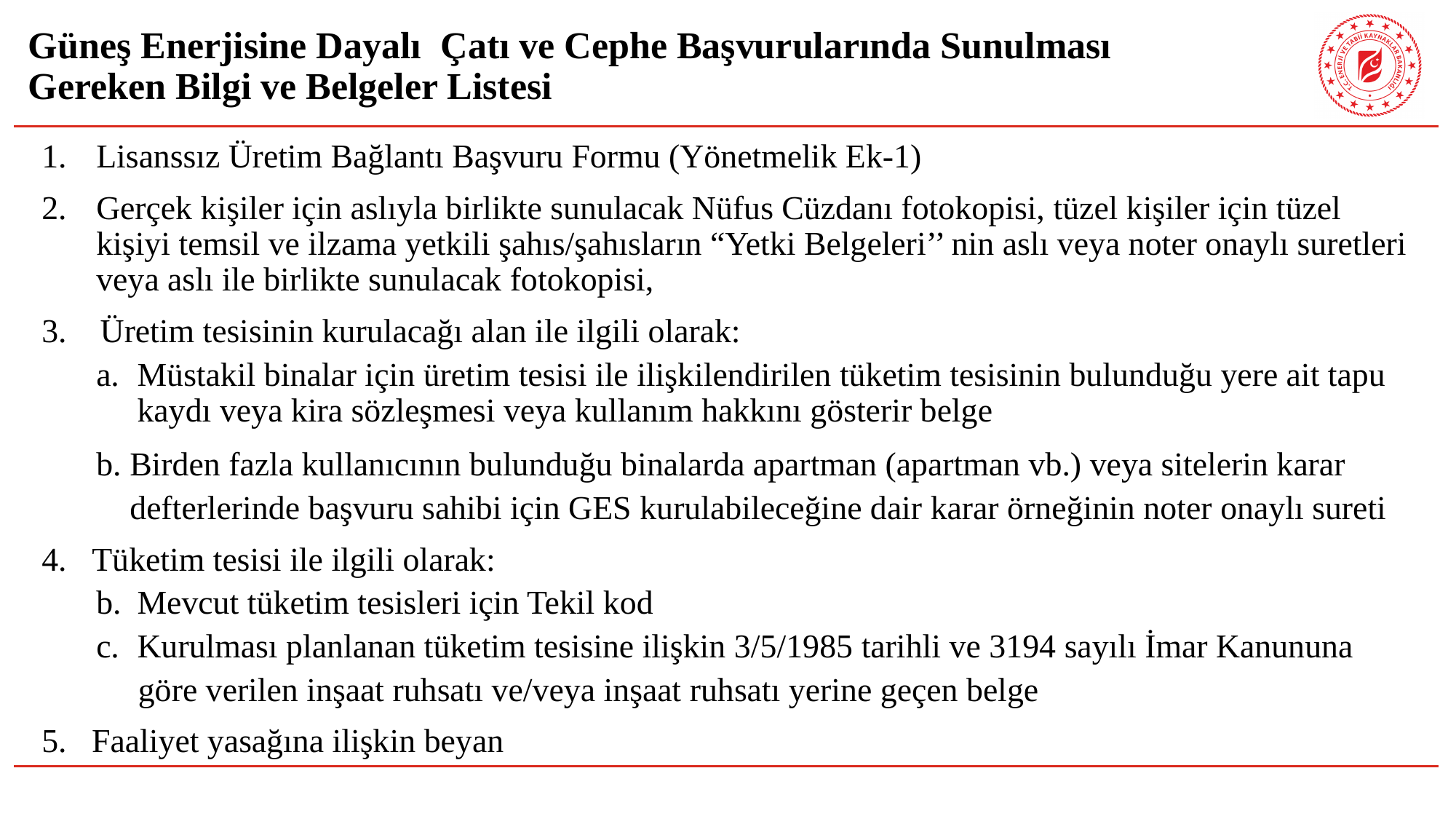

# Güneş Enerjisine Dayalı  Çatı ve Cephe Başvurularında Sunulması Gereken Bilgi ve Belgeler Listesi
Lisanssız Üretim Bağlantı Başvuru Formu (Yönetmelik Ek-1)
Gerçek kişiler için aslıyla birlikte sunulacak Nüfus Cüzdanı fotokopisi, tüzel kişiler için tüzel kişiyi temsil ve ilzama yetkili şahıs/şahısların “Yetki Belgeleri’’ nin aslı veya noter onaylı suretleri veya aslı ile birlikte sunulacak fotokopisi,
3.    Üretim tesisinin kurulacağı alan ile ilgili olarak:
Müstakil binalar için üretim tesisi ile ilişkilendirilen tüketim tesisinin bulunduğu yere ait tapu kaydı veya kira sözleşmesi veya kullanım hakkını gösterir belge

b. Birden fazla kullanıcının bulunduğu binalarda apartman (apartman vb.) veya sitelerin karar
    defterlerinde başvuru sahibi için GES kurulabileceğine dair karar örneğinin noter onaylı sureti
4.   Tüketim tesisi ile ilgili olarak:
Mevcut tüketim tesisleri için Tekil kod
Kurulması planlanan tüketim tesisine ilişkin 3/5/1985 tarihli ve 3194 sayılı İmar Kanununa
     göre verilen inşaat ruhsatı ve/veya inşaat ruhsatı yerine geçen belge
5.   Faaliyet yasağına ilişkin beyan